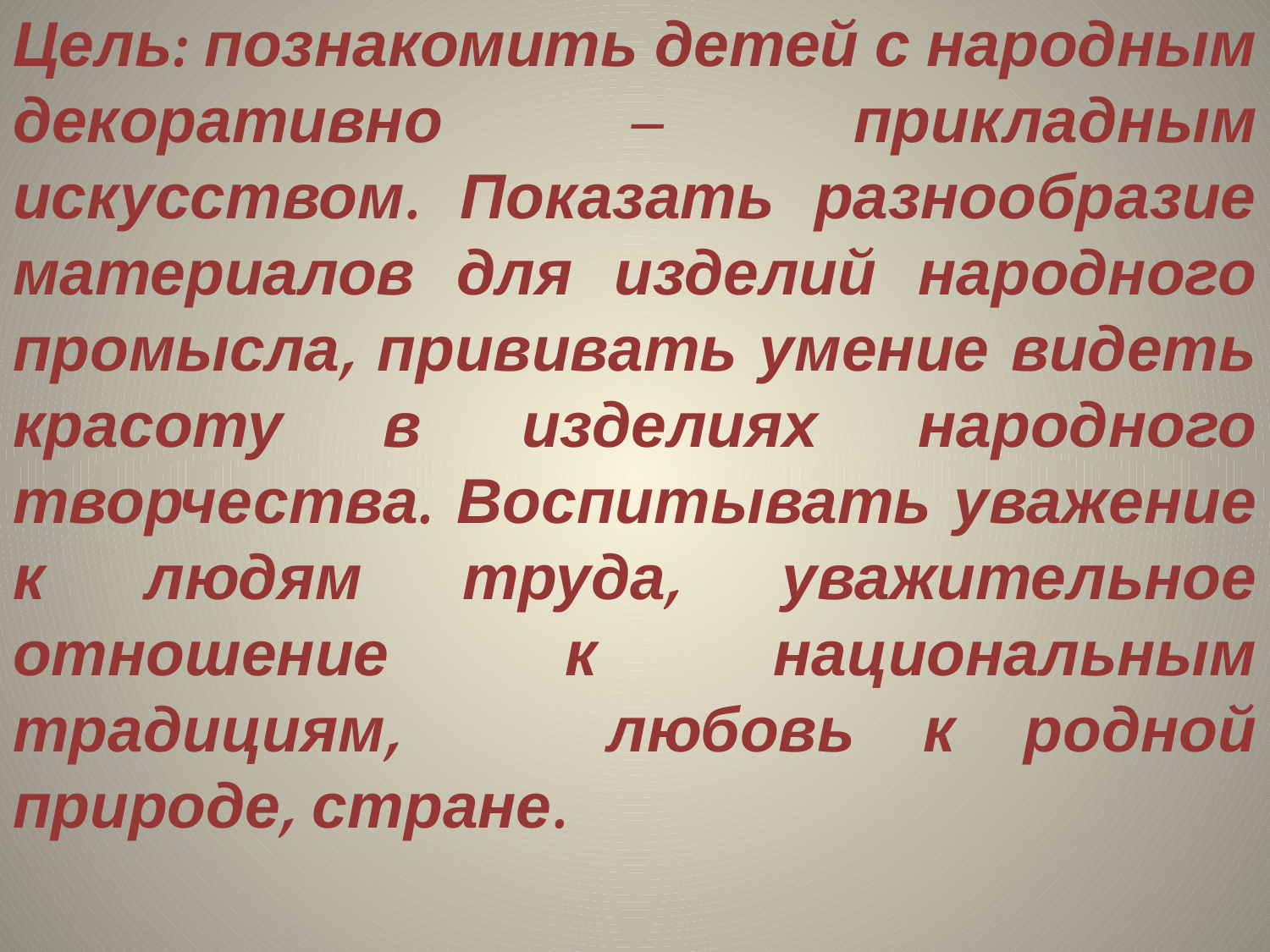

Цель: познакомить детей с народным декоративно – прикладным искусством. Показать разнообразие материалов для изделий народного промысла, прививать умение видеть красоту в изделиях народного творчества. Воспитывать уважение к людям труда, уважительное отношение к национальным традициям,   любовь к родной природе, стране.